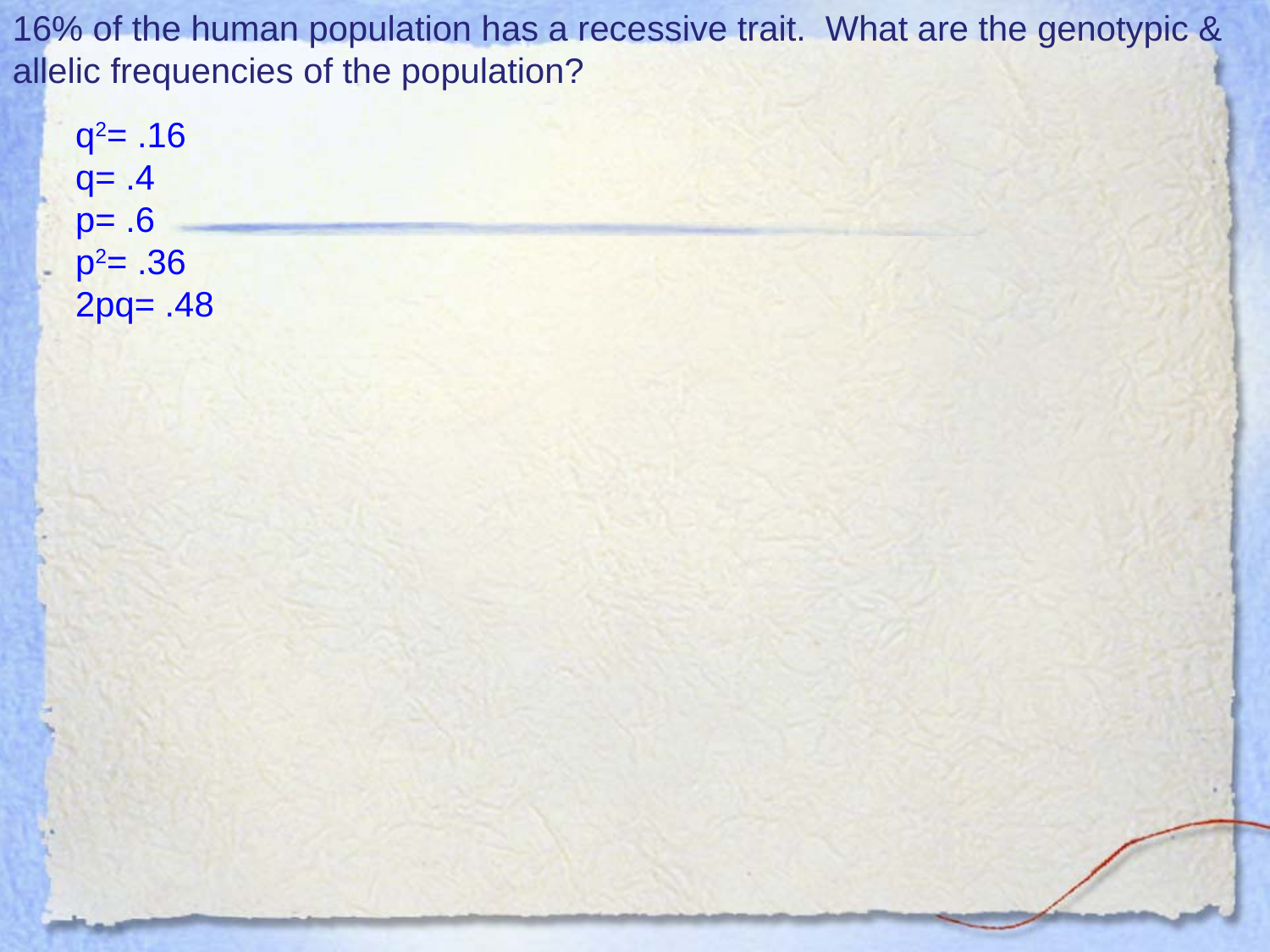

16% of the human population has a recessive trait.  What are the genotypic & allelic frequencies of the population?
	q2= .16
	q= .4
	p= .6
	p2= .36
	2pq= .48